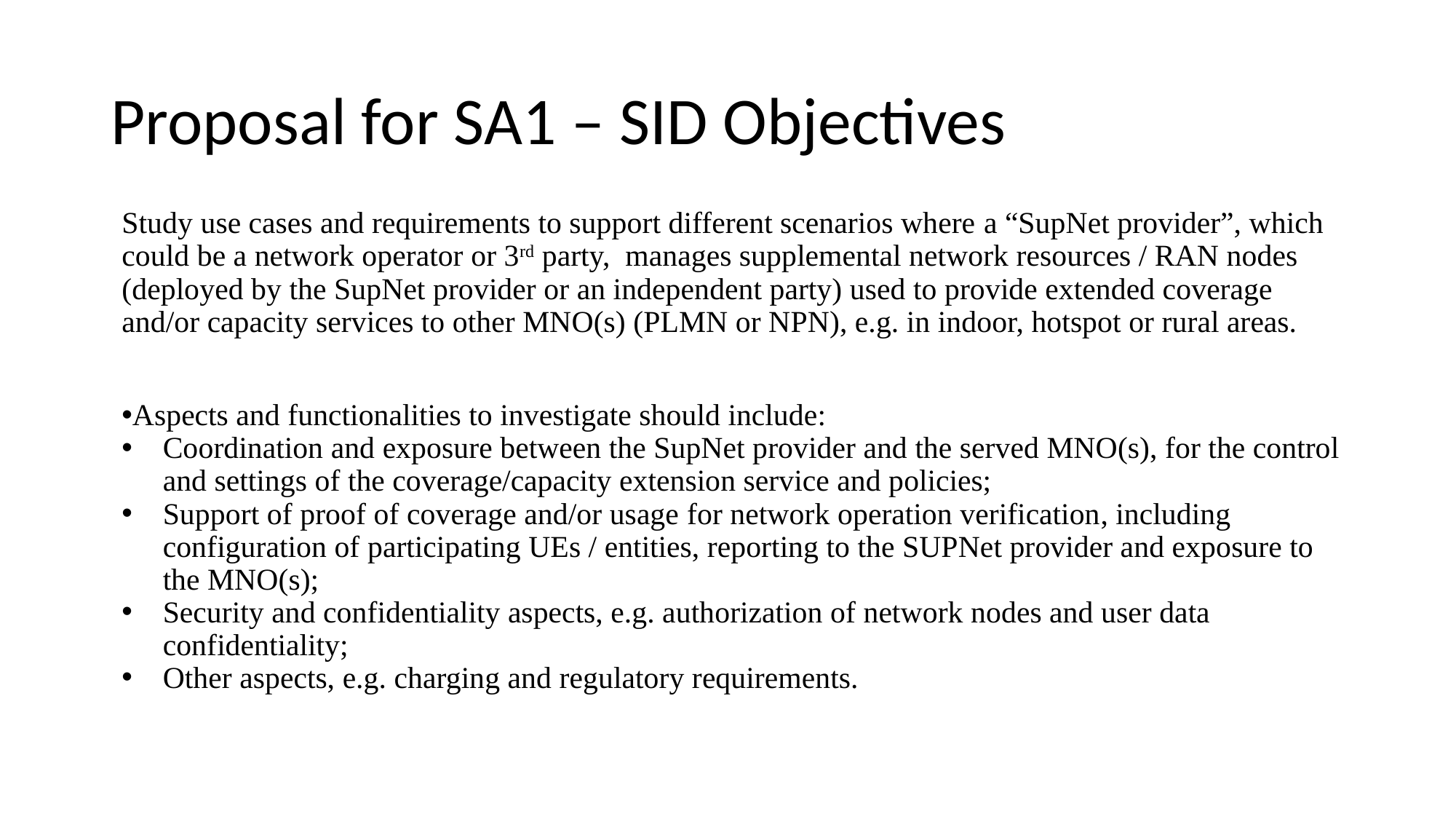

# Proposal for SA1 – SID Objectives
Study use cases and requirements to support different scenarios where a “SupNet provider”, which could be a network operator or 3rd party,  manages supplemental network resources / RAN nodes (deployed by the SupNet provider or an independent party) used to provide extended coverage and/or capacity services to other MNO(s) (PLMN or NPN), e.g. in indoor, hotspot or rural areas.

Aspects and functionalities to investigate should include:
Coordination and exposure between the SupNet provider and the served MNO(s), for the control and settings of the coverage/capacity extension service and policies;
Support of proof of coverage and/or usage for network operation verification, including configuration of participating UEs / entities, reporting to the SUPNet provider and exposure to the MNO(s);
Security and confidentiality aspects, e.g. authorization of network nodes and user data confidentiality;
Other aspects, e.g. charging and regulatory requirements.